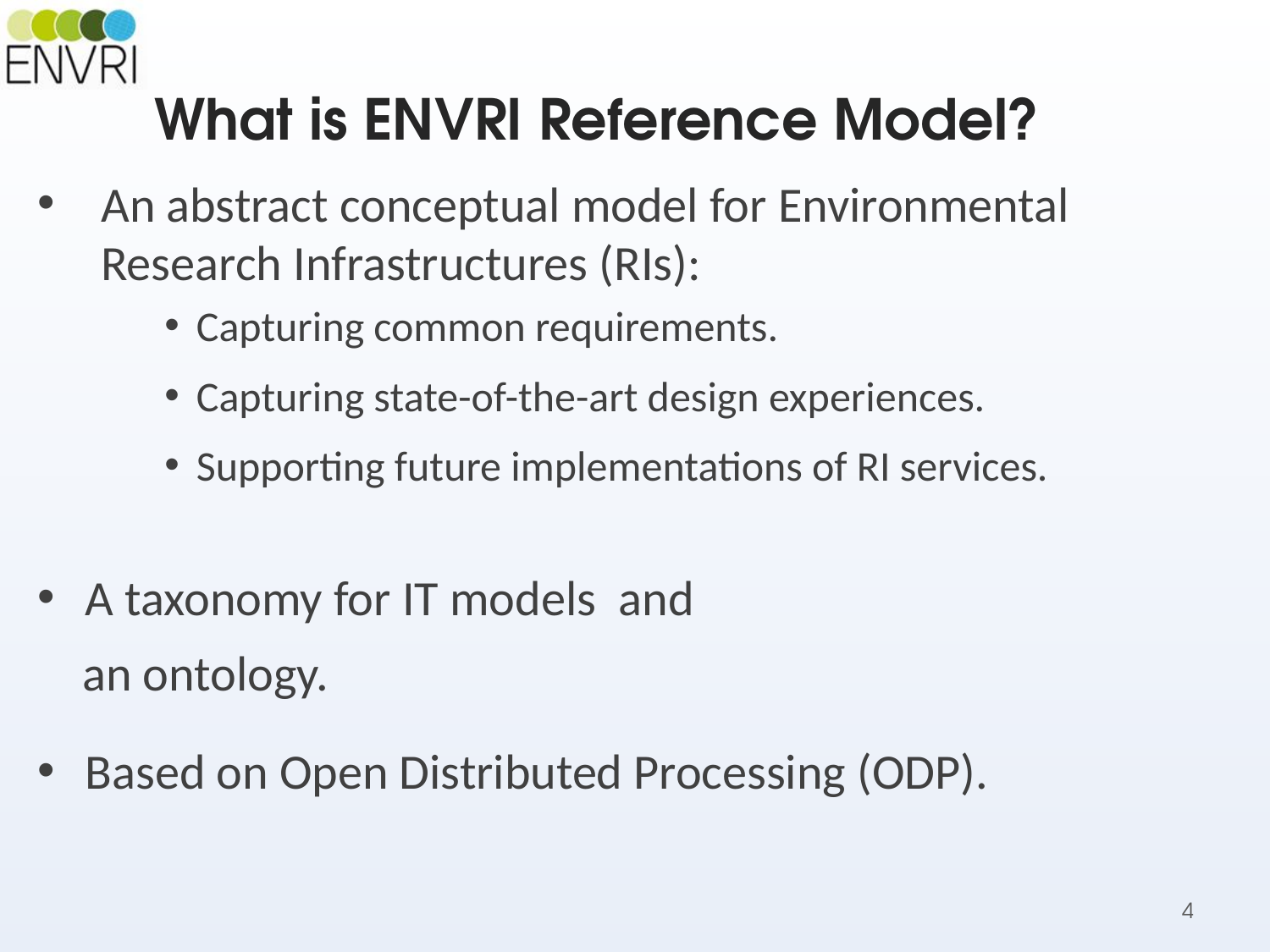

# What is ENVRI Reference Model?
An abstract conceptual model for Environmental Research Infrastructures (RIs):
Capturing common requirements.
Capturing state-of-the-art design experiences.
Supporting future implementations of RI services.
A taxonomy for IT models  and
    an ontology.
Based on Open Distributed Processing (ODP).
4